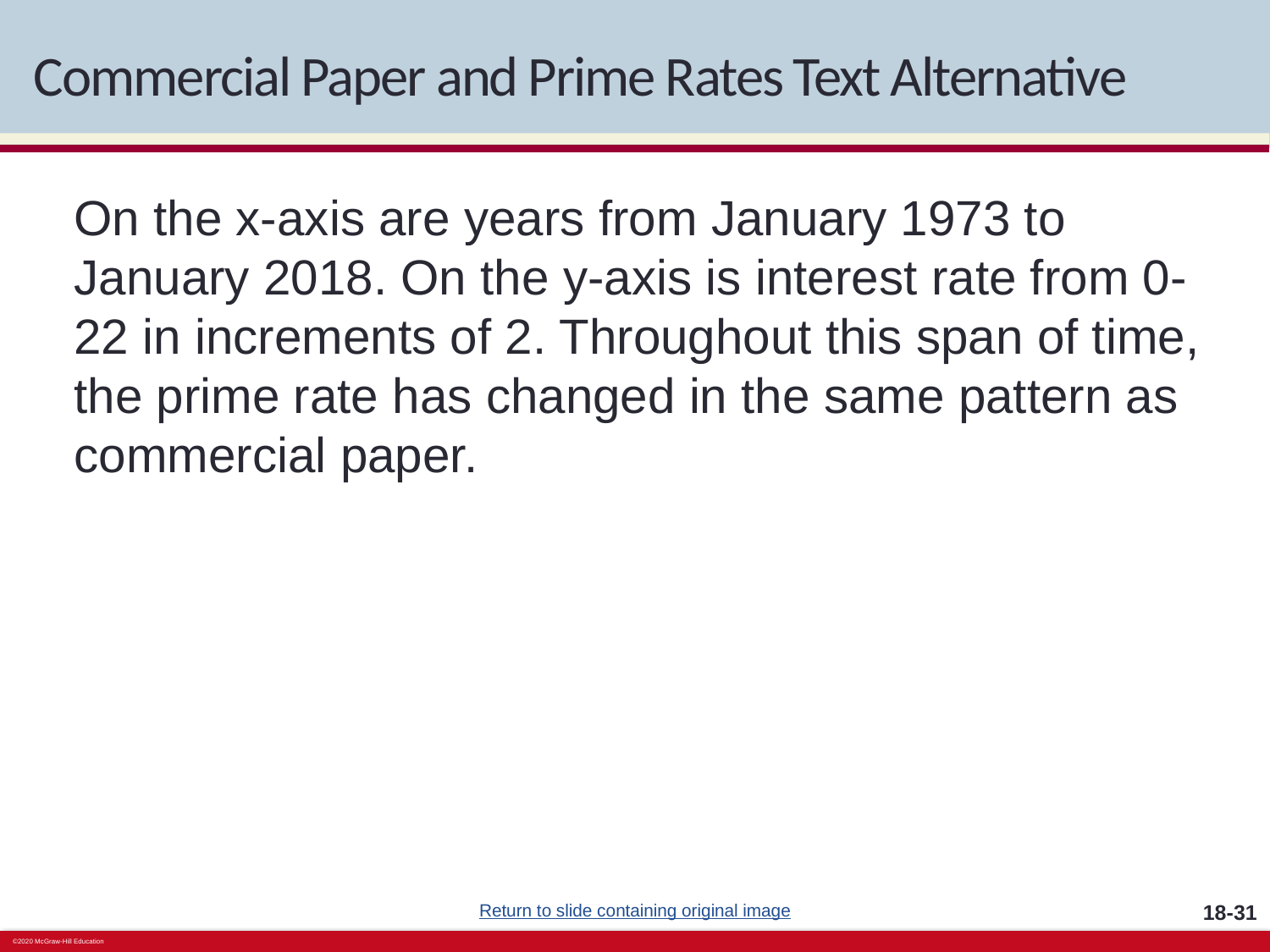

# Commercial Paper and Prime Rates Text Alternative
On the x-axis are years from January 1973 to January 2018. On the y-axis is interest rate from 0-22 in increments of 2. Throughout this span of time, the prime rate has changed in the same pattern as commercial paper.
Return to slide containing original image